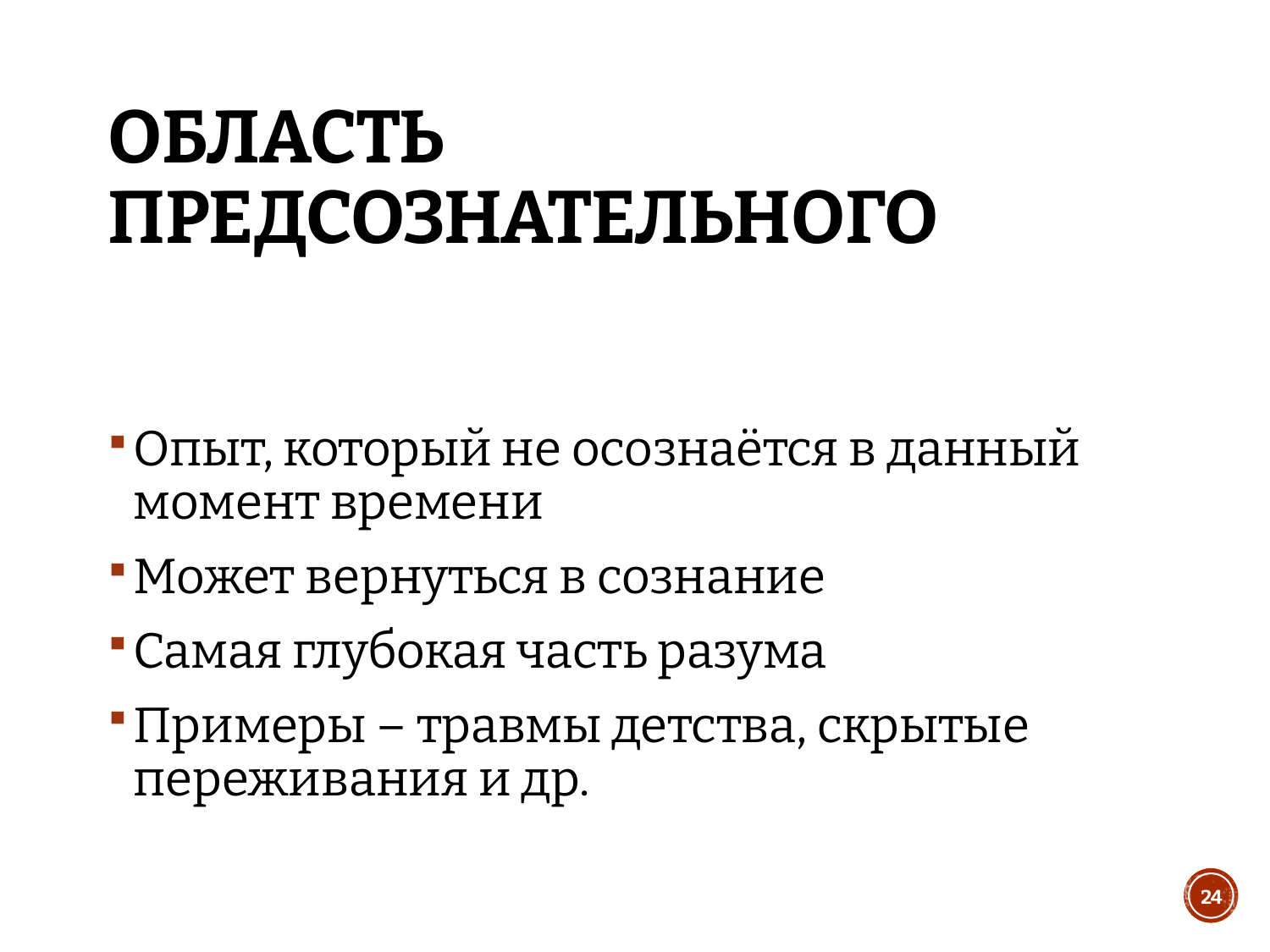

# Область предсознательного

Опыт, который не осознаётся в данный момент времени
Может вернуться в сознание
Самая глубокая часть разума
Примеры – травмы детства, скрытые переживания и др.

24